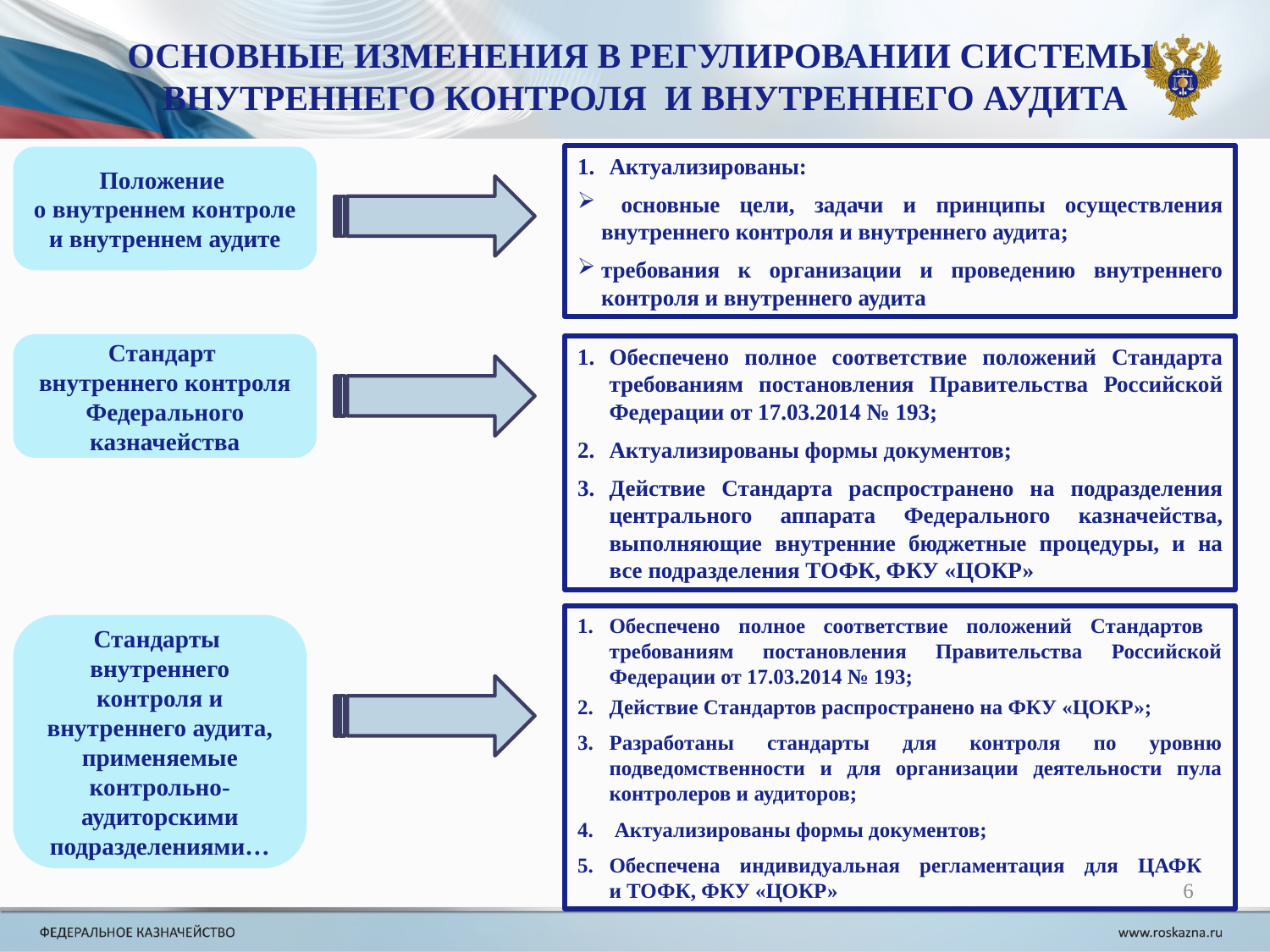

ОСНОВНЫЕ ИЗМЕНЕНИЯ В РЕГУЛИРОВАНИИ СИСТЕМЫ
ВНУТРЕННЕГО КОНТРОЛЯ  И ВНУТРЕННЕГО АУДИТА
Положение
о внутреннем контроле и внутреннем аудите
Актуализированы:
 основные цели, задачи и принципы осуществления внутреннего контроля и внутреннего аудита;
требования к организации и проведению внутреннего контроля и внутреннего аудита

Стандарт
внутреннего контроля Федерального казначейства
Обеспечено полное соответствие положений Стандарта требованиям постановления Правительства Российской Федерации от 17.03.2014 № 193;
Актуализированы формы документов;
Действие Стандарта распространено на подразделения центрального аппарата Федерального казначейства, выполняющие внутренние бюджетные процедуры, и на все подразделения ТОФК, ФКУ «ЦОКР»

Стандарты  внутреннего контроля и внутреннего аудита, применяемые контрольно-аудиторскими подразделениями…
Обеспечено полное соответствие положений Стандартов  требованиям постановления Правительства Российской Федерации от 17.03.2014 № 193;
Действие Стандартов распространено на ФКУ «ЦОКР»;
Разработаны стандарты для контроля по уровню подведомственности и для организации деятельности пула контролеров и аудиторов;
 Актуализированы формы документов;
Обеспечена индивидуальная регламентация для ЦАФК
и ТОФК, ФКУ «ЦОКР»

6